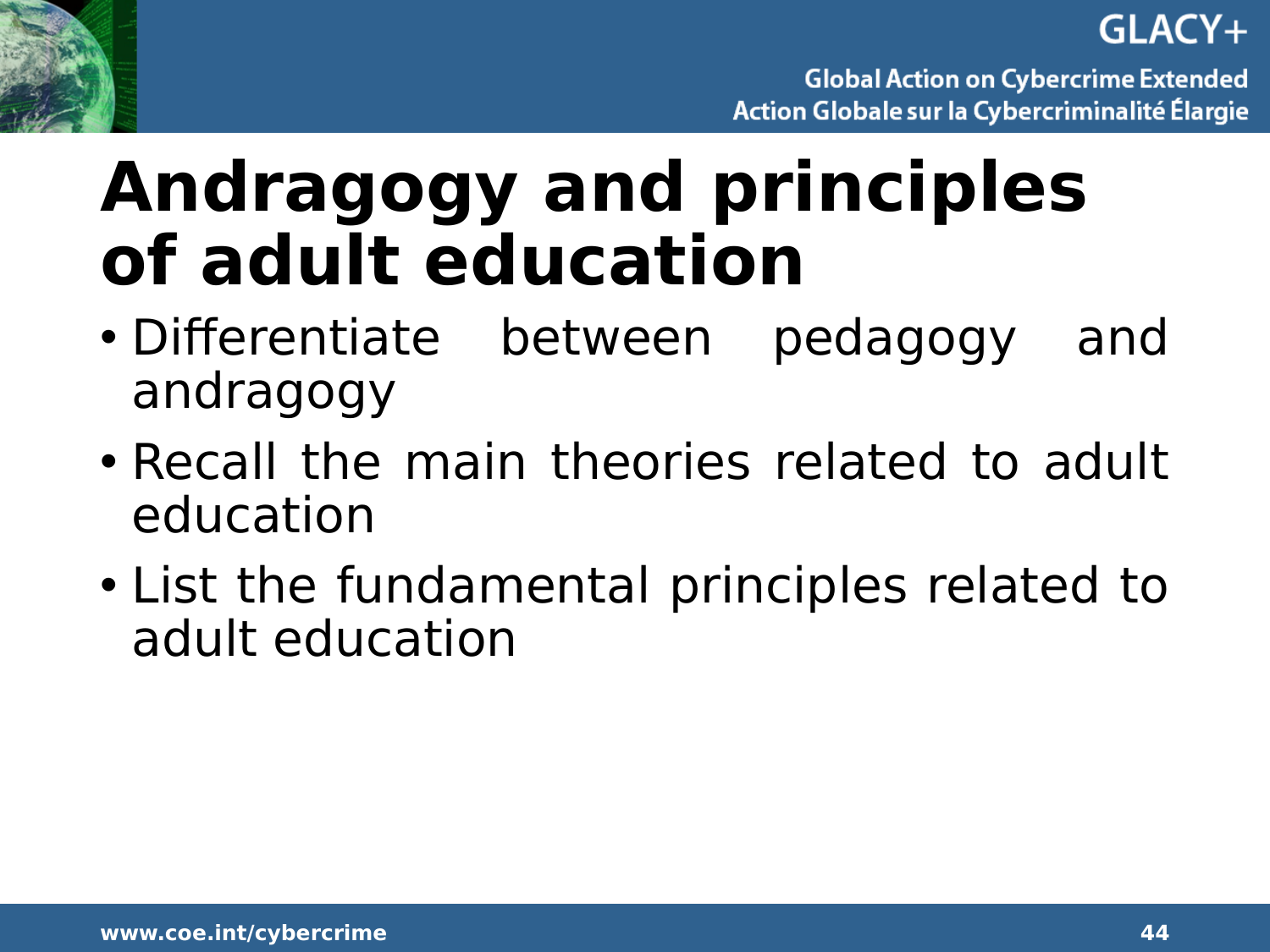

# Andragogy and principles of adult education
Differentiate between pedagogy and andragogy
Recall the main theories related to adult education
List the fundamental principles related to adult education
www.coe.int/cybercrime
44